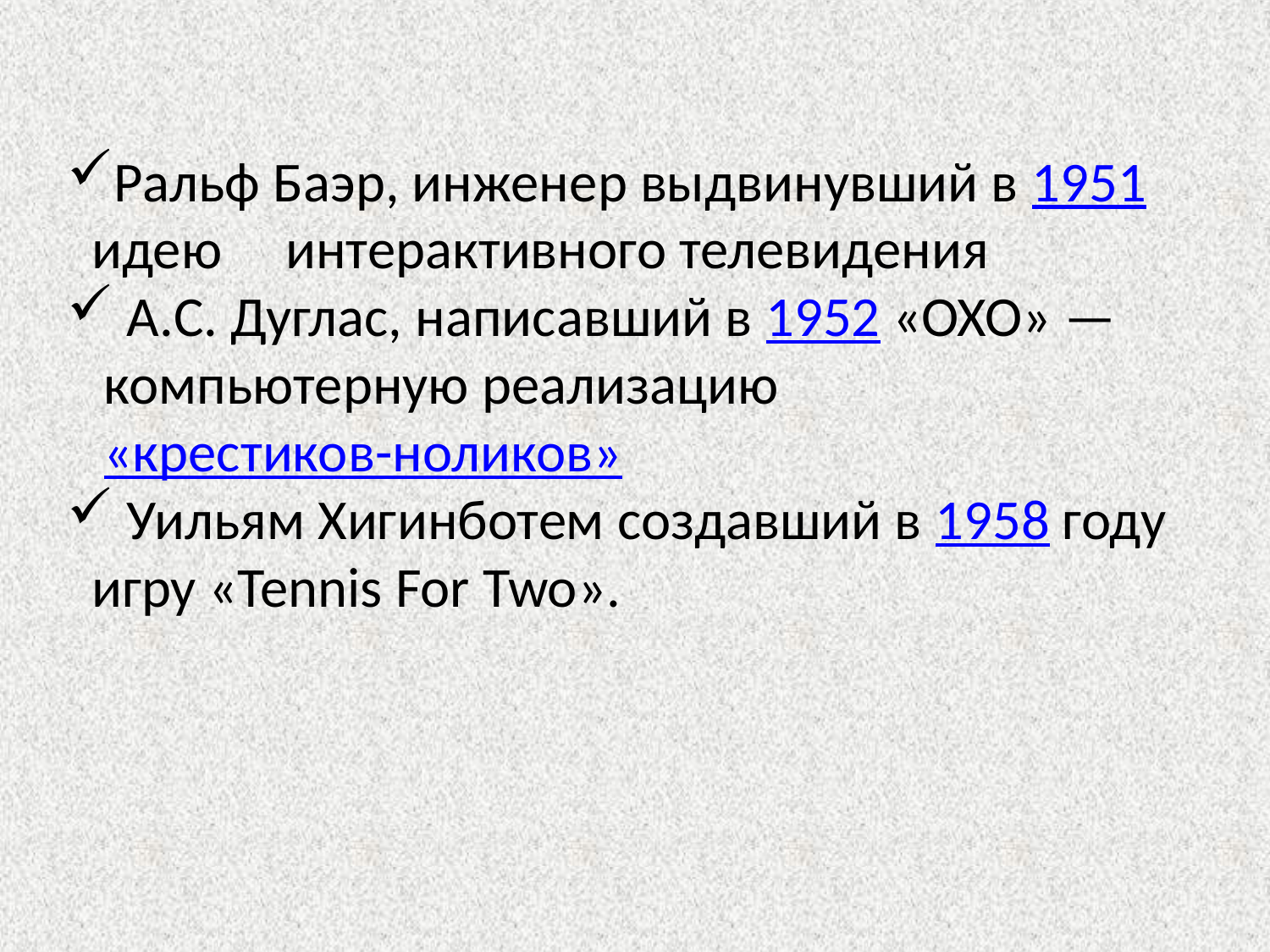

Ральф Баэр, инженер выдвинувший в 1951 идею     интерактивного телевидения
 А.С. Дуглас, написавший в 1952 «OXO» — компьютерную реализацию «крестиков-ноликов»
 Уильям Хигинботем создавший в 1958 году игру «Tennis For Two».